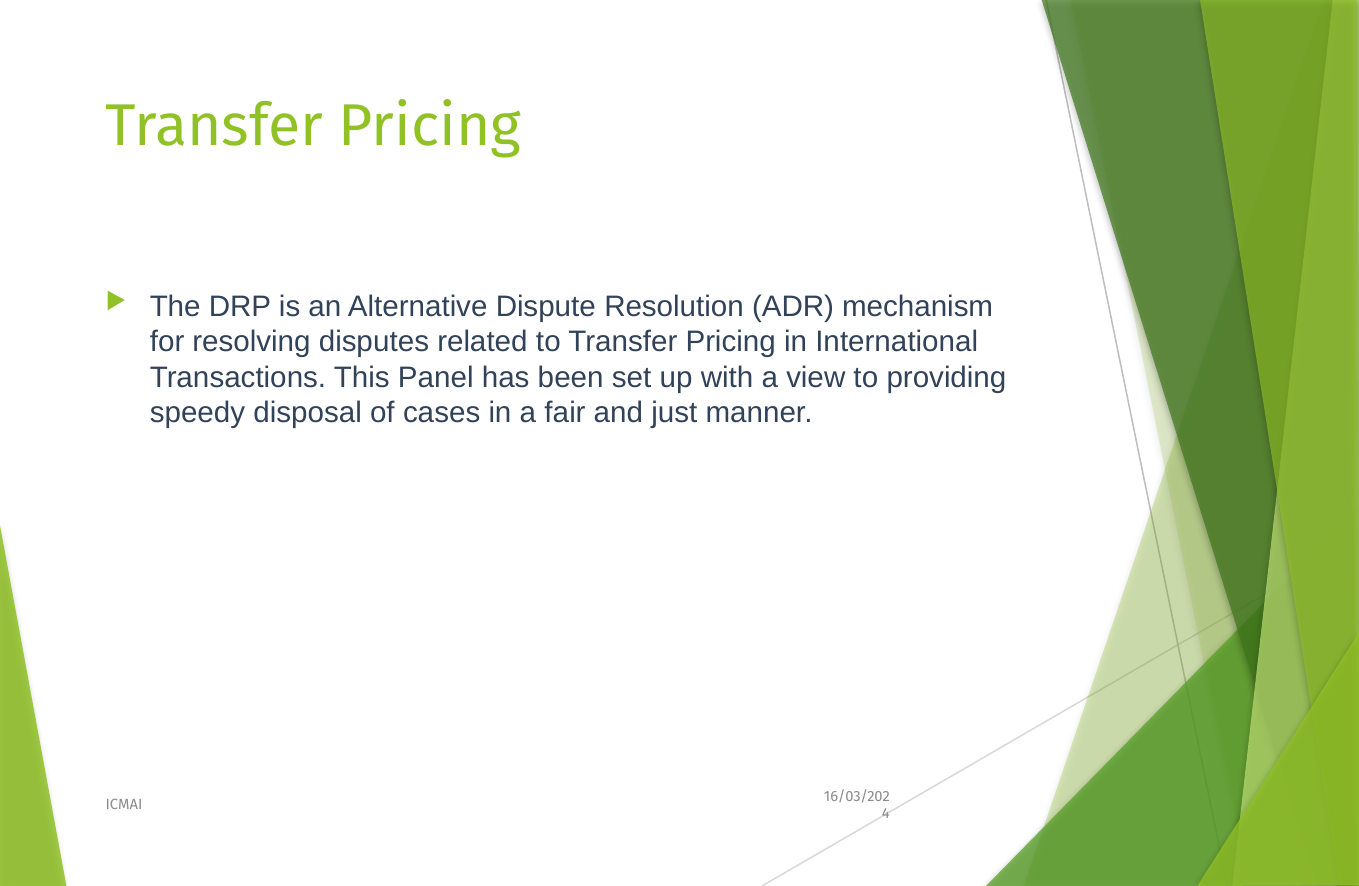

# Transfer Pricing
The DRP is an Alternative Dispute Resolution (ADR) mechanism for resolving disputes related to Transfer Pricing in International Transactions. This Panel has been set up with a view to providing speedy disposal of cases in a fair and just manner.
ICMAI
16/03/2024